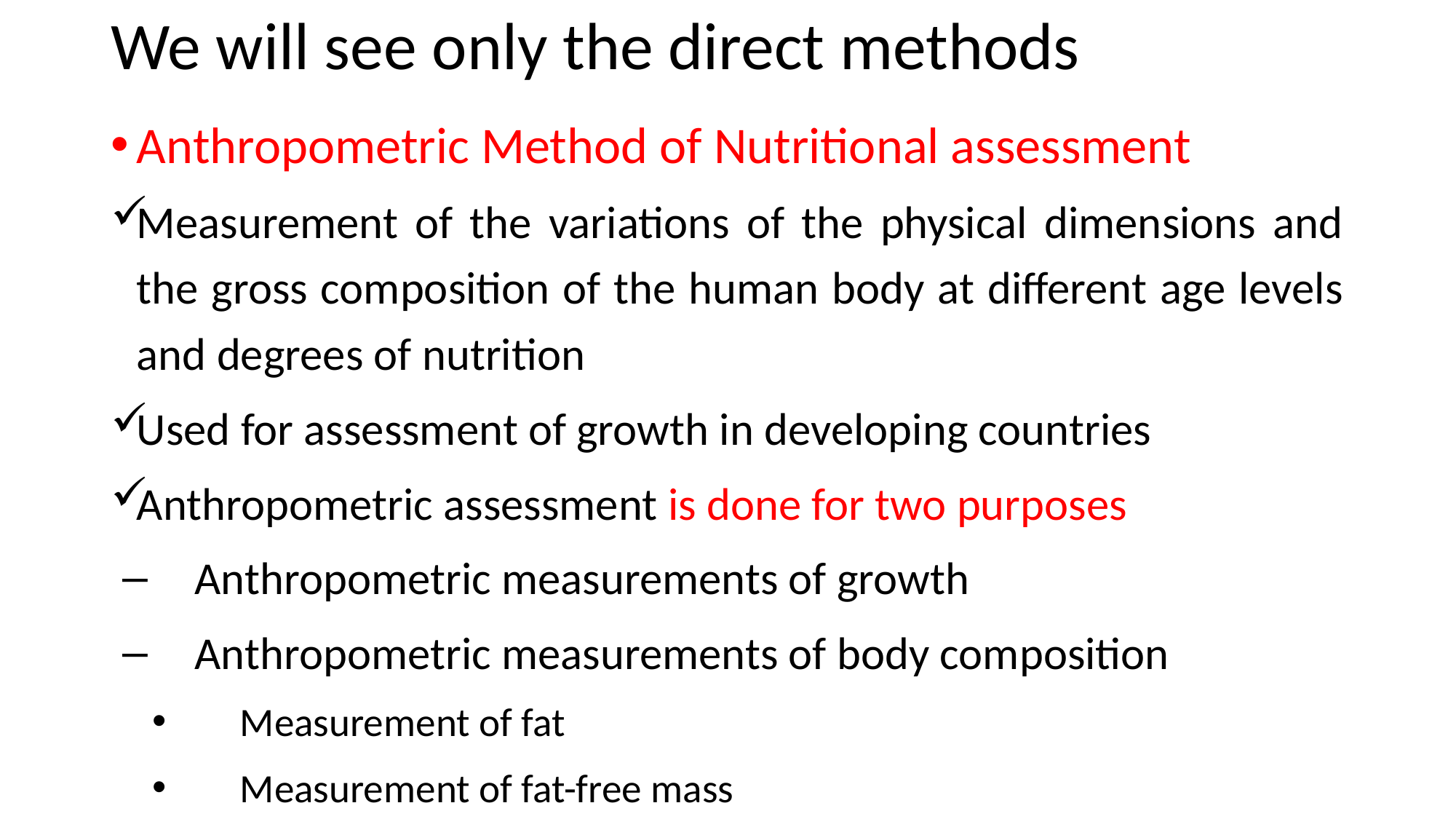

# We will see only the direct methods
Anthropometric Method of Nutritional assessment
Measurement of the variations of the physical dimensions and the gross composition of the human body at different age levels and degrees of nutrition
Used for assessment of growth in developing countries
Anthropometric assessment is done for two purposes
Anthropometric measurements of growth
Anthropometric measurements of body composition
Measurement of fat
Measurement of fat-free mass